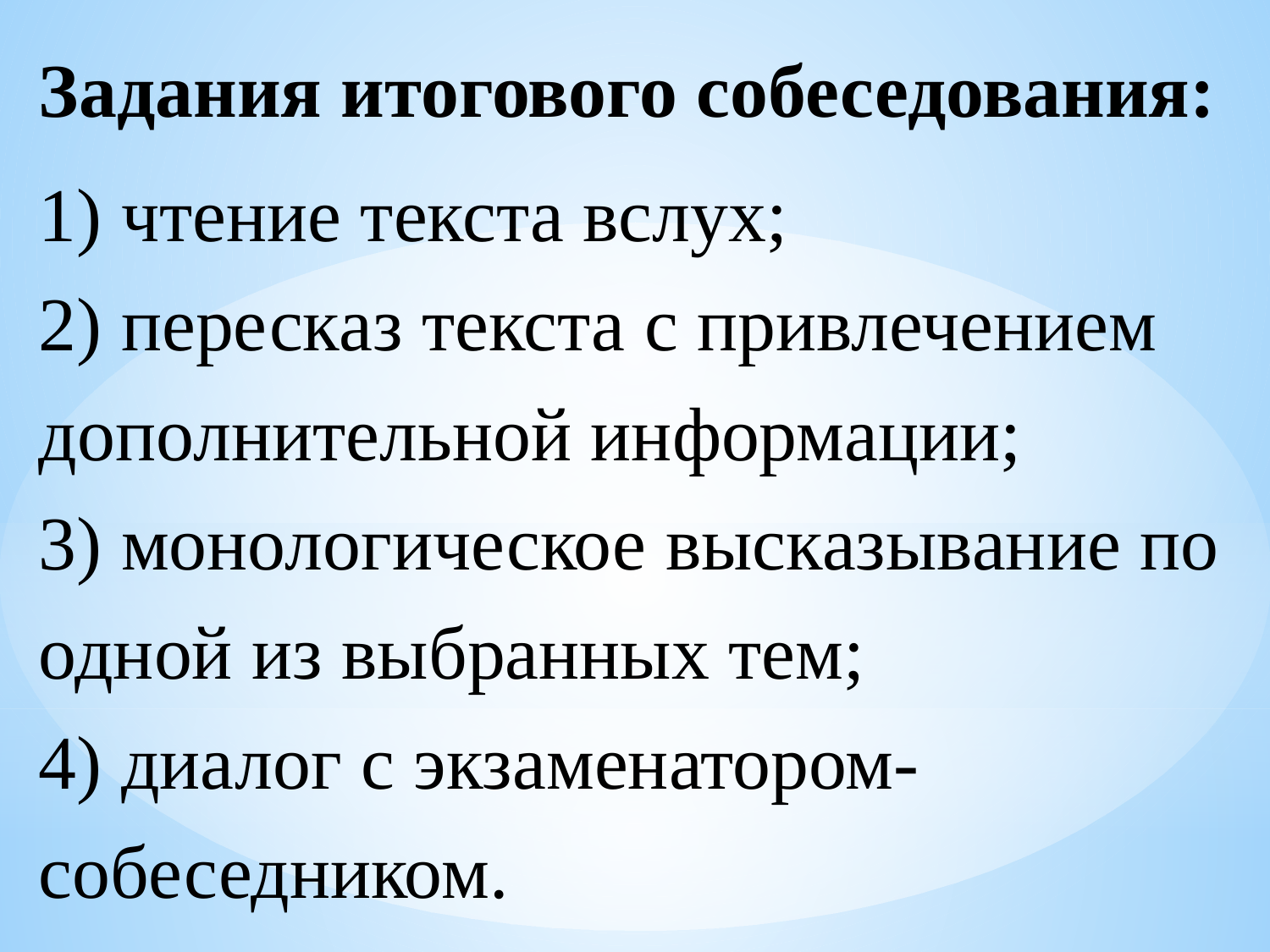

Задания итогового собеседования:
1) чтение текста вслух; 
2) пересказ текста с привлечением дополнительной информации; 
3) монологическое высказывание по одной из выбранных тем; 
4) диалог с экзаменатором-собеседником.